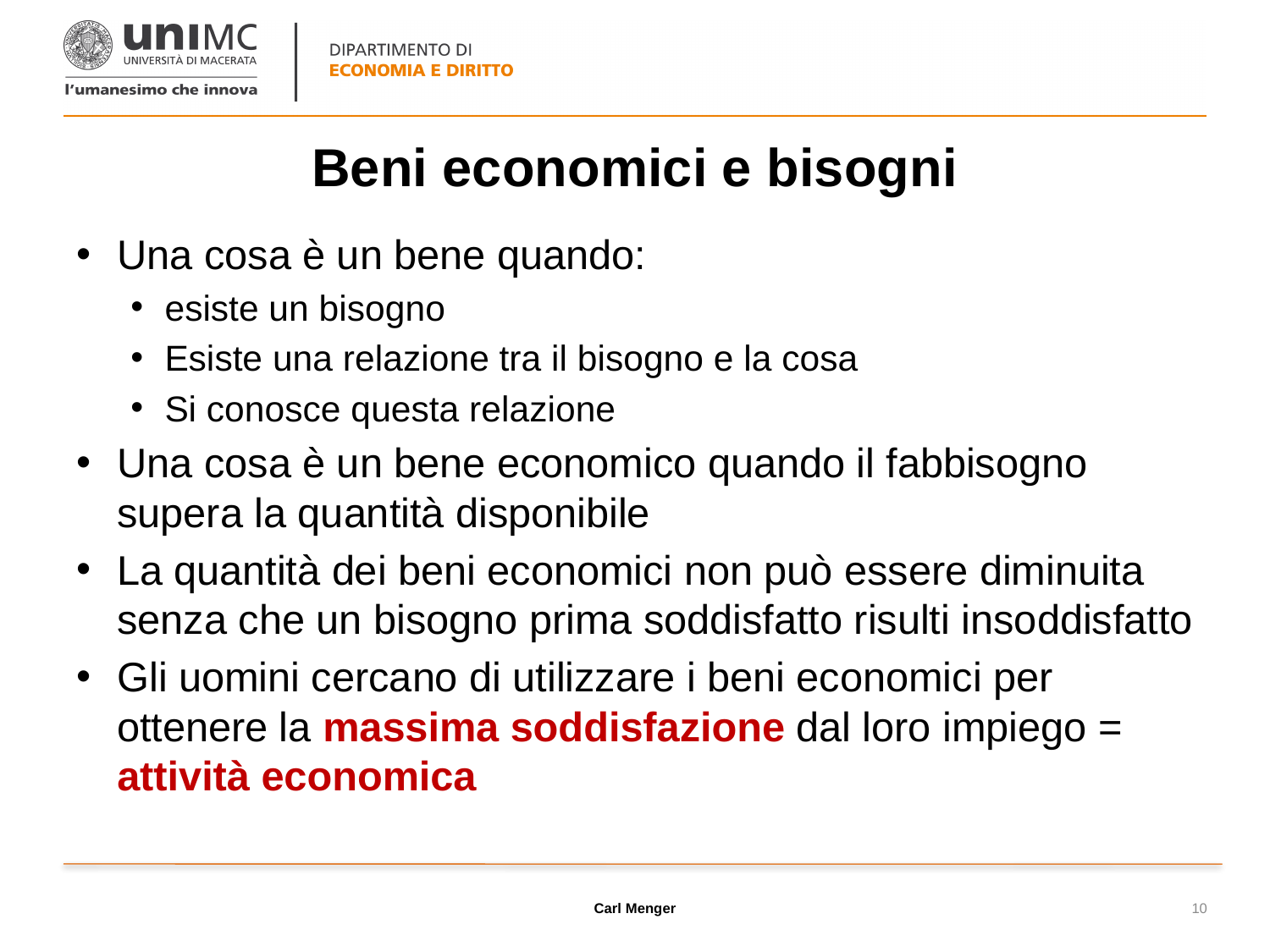

# Beni economici e bisogni
Una cosa è un bene quando:
esiste un bisogno
Esiste una relazione tra il bisogno e la cosa
Si conosce questa relazione
Una cosa è un bene economico quando il fabbisogno supera la quantità disponibile
La quantità dei beni economici non può essere diminuita senza che un bisogno prima soddisfatto risulti insoddisfatto
Gli uomini cercano di utilizzare i beni economici per ottenere la massima soddisfazione dal loro impiego = attività economica
Carl Menger
10